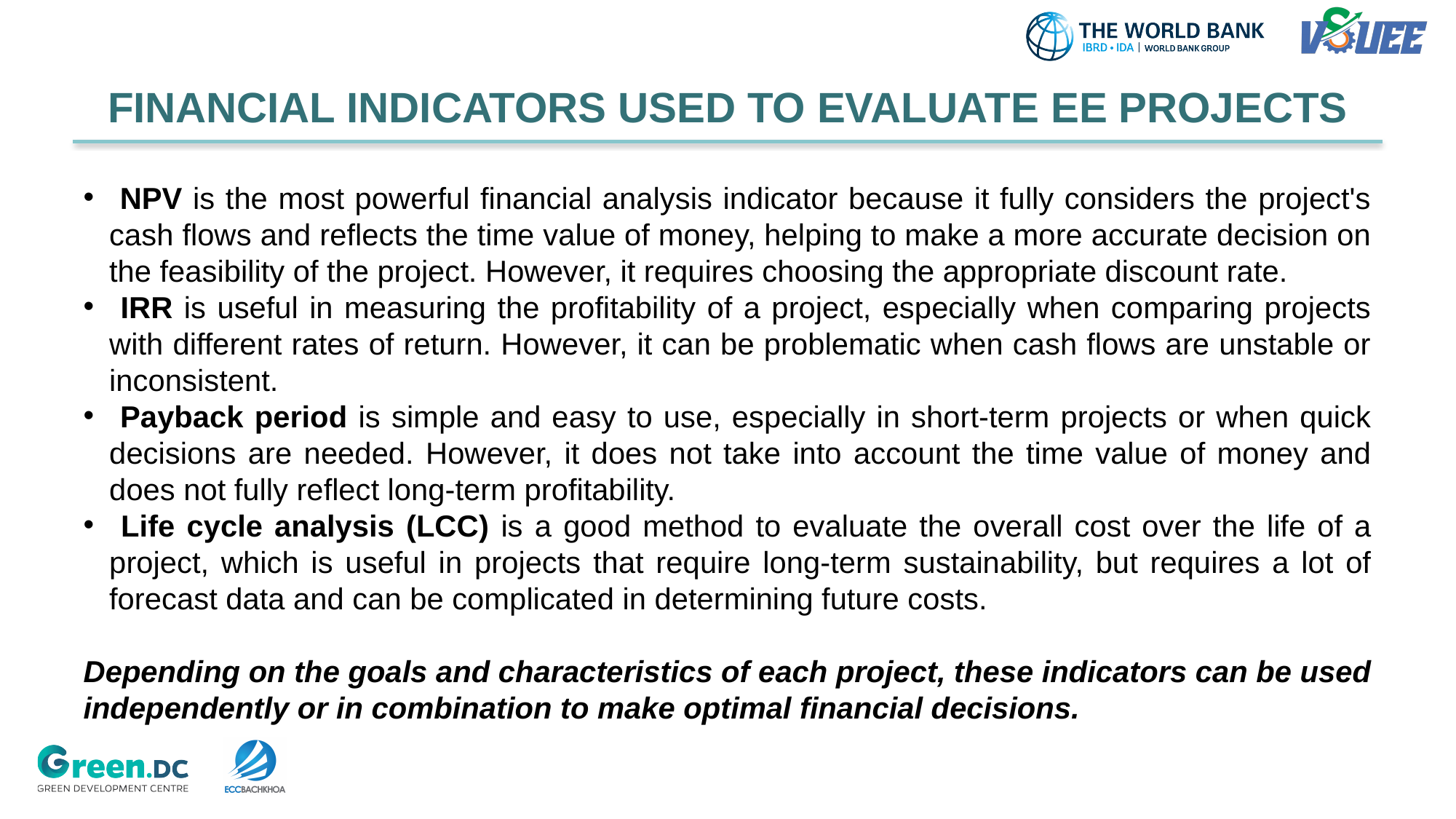

# FINANCIAL INDICATORS USED TO EVALUATE EE PROJECTS
 NPV is the most powerful financial analysis indicator because it fully considers the project's cash flows and reflects the time value of money, helping to make a more accurate decision on the feasibility of the project. However, it requires choosing the appropriate discount rate.
 IRR is useful in measuring the profitability of a project, especially when comparing projects with different rates of return. However, it can be problematic when cash flows are unstable or inconsistent.
 Payback period is simple and easy to use, especially in short-term projects or when quick decisions are needed. However, it does not take into account the time value of money and does not fully reflect long-term profitability.
 Life cycle analysis (LCC) is a good method to evaluate the overall cost over the life of a project, which is useful in projects that require long-term sustainability, but requires a lot of forecast data and can be complicated in determining future costs.

Depending on the goals and characteristics of each project, these indicators can be used independently or in combination to make optimal financial decisions.